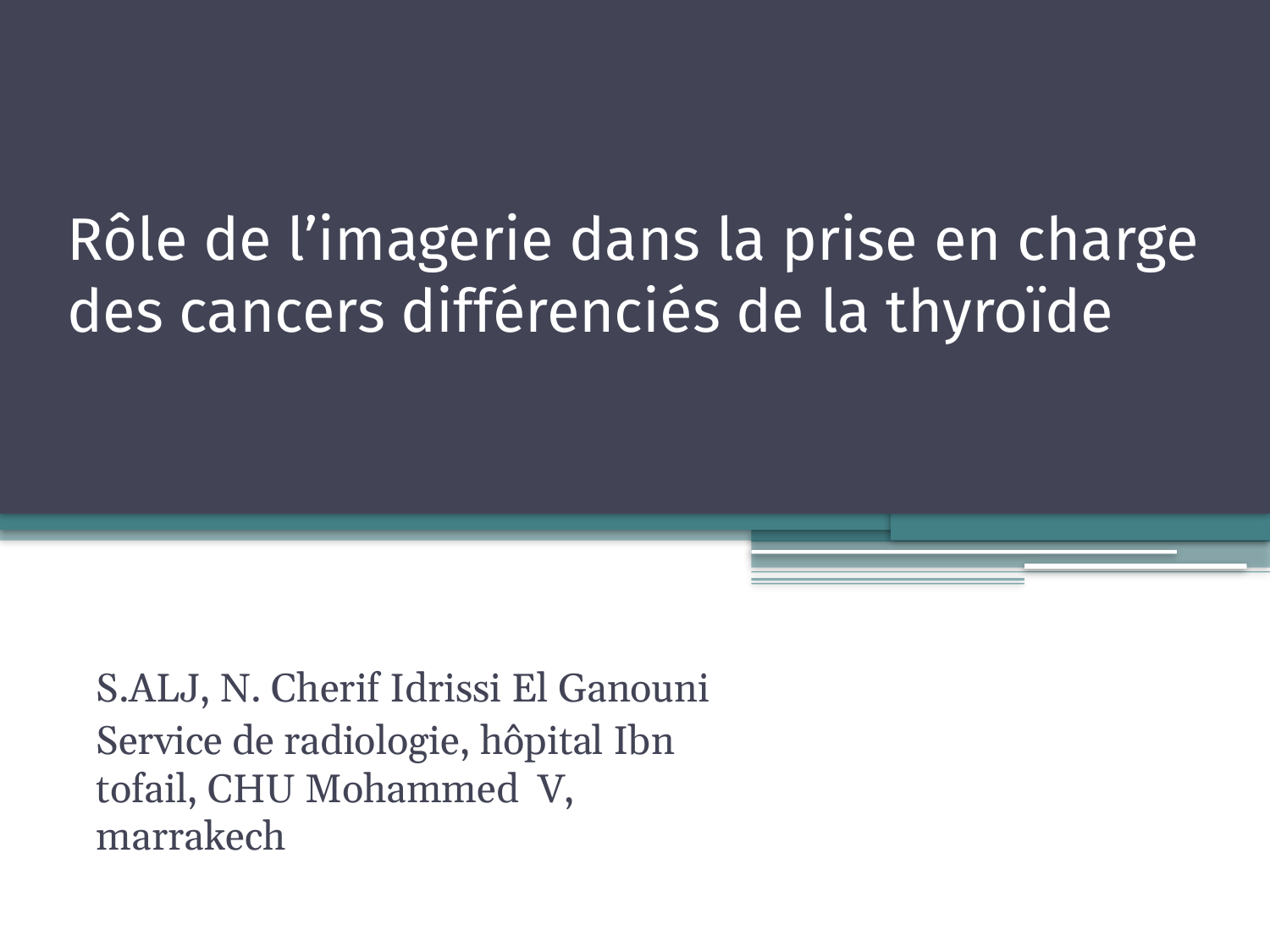

# Rôle de l’imagerie dans la prise en charge des cancers différenciés de la thyroïde
S.ALJ, N. Cherif Idrissi El Ganouni
Service de radiologie, hôpital Ibn tofail, CHU Mohammed  V, marrakech